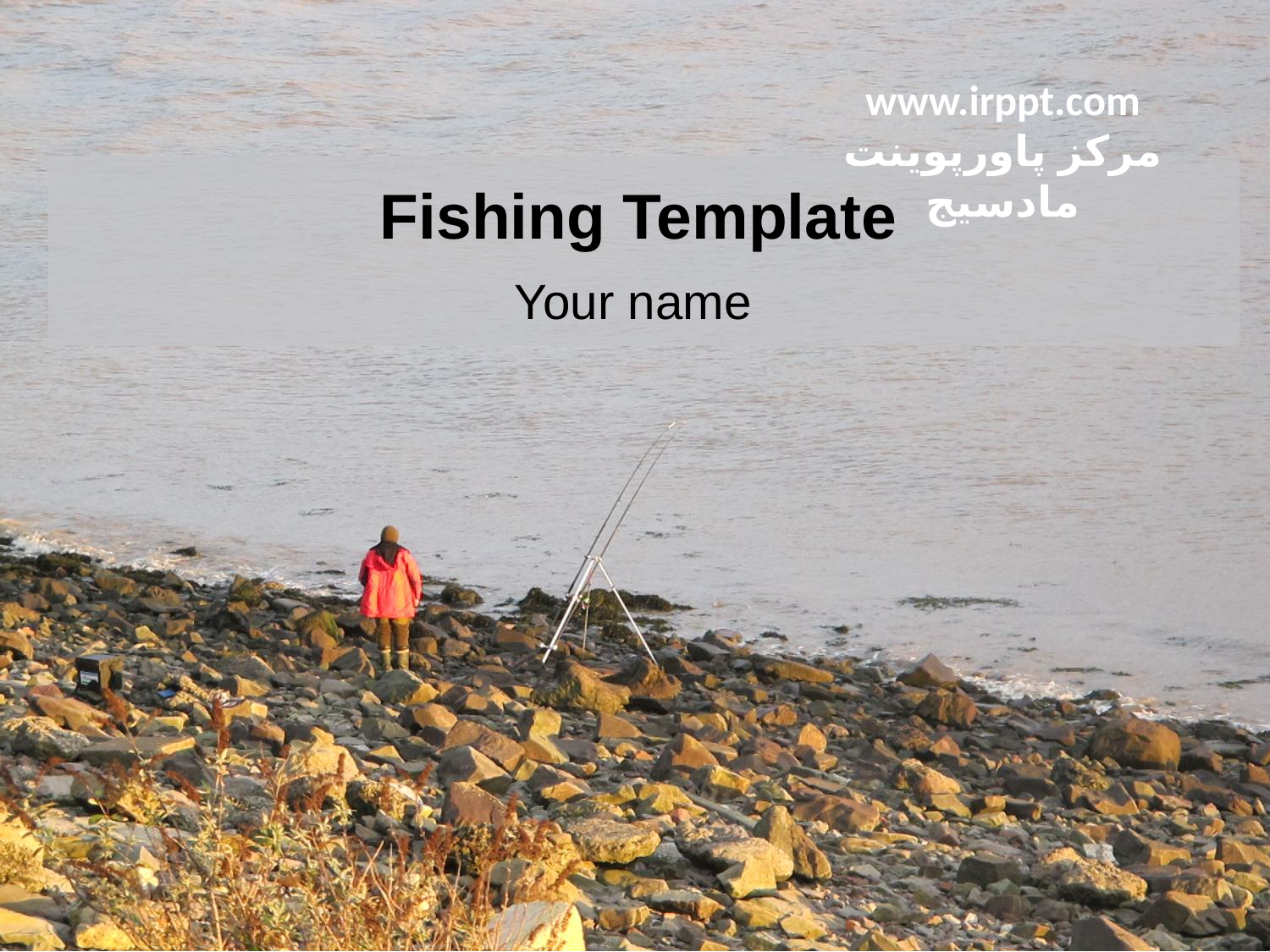

www.irppt.com
مرکز پاورپوینت مادسیج

# Fishing Template
Your name